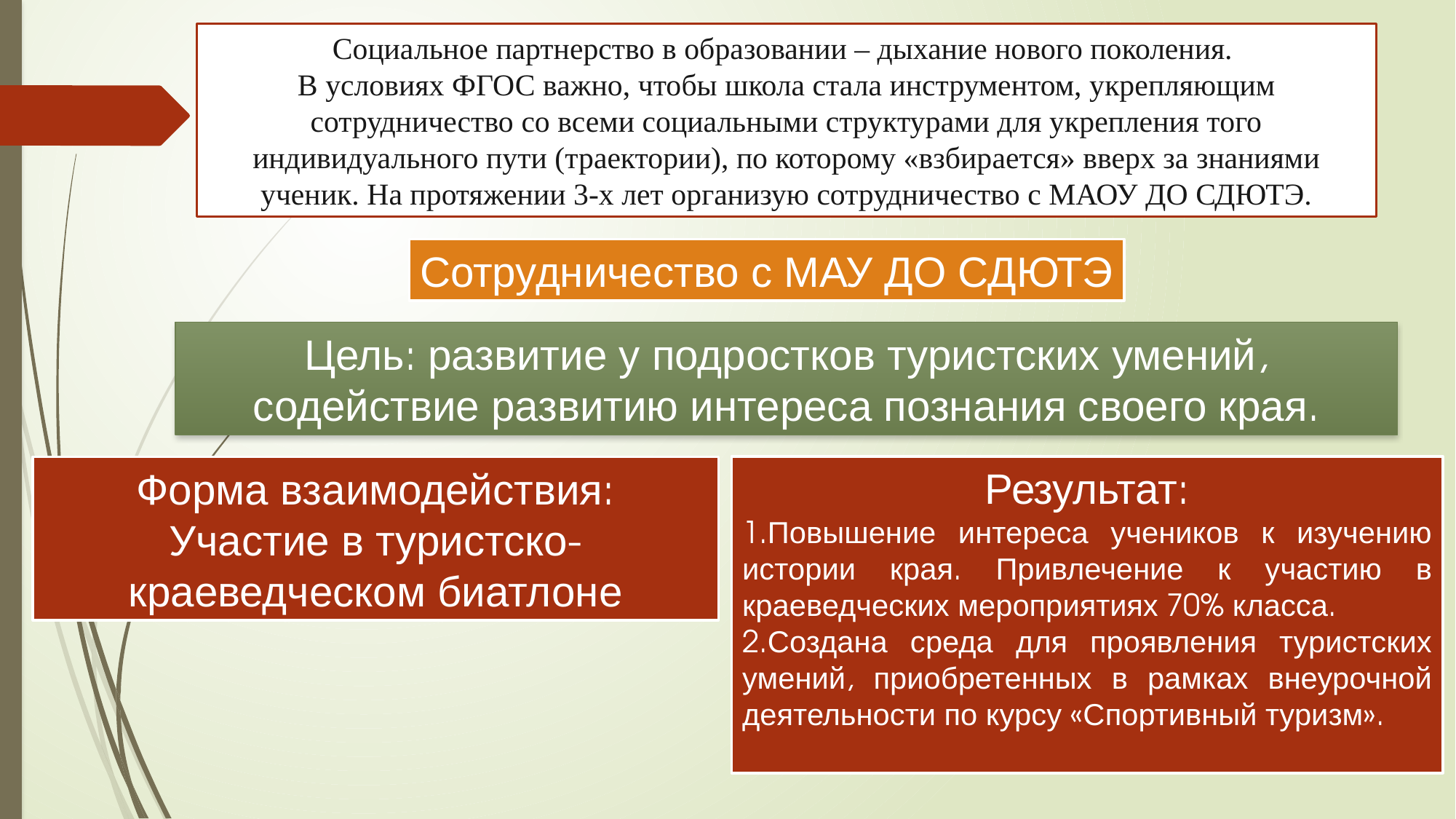

Социальное партнерство в образовании – дыхание нового поколения.
В условиях ФГОС важно, чтобы школа стала инструментом, укрепляющим сотрудничество со всеми социальными структурами для укрепления того индивидуального пути (траектории), по которому «взбирается» вверх за знаниями ученик. На протяжении 3-х лет организую сотрудничество с МАОУ ДО СДЮТЭ.
Сотрудничество с МАУ ДО СДЮТЭ
Цель: развитие у подростков туристских умений, содействие развитию интереса познания своего края.
Результат:
1.Повышение интереса учеников к изучению истории края. Привлечение к участию в краеведческих мероприятиях 70% класса.
2.Создана среда для проявления туристских умений, приобретенных в рамках внеурочной деятельности по курсу «Спортивный туризм».

Форма взаимодействия:
Участие в туристско-краеведческом биатлоне